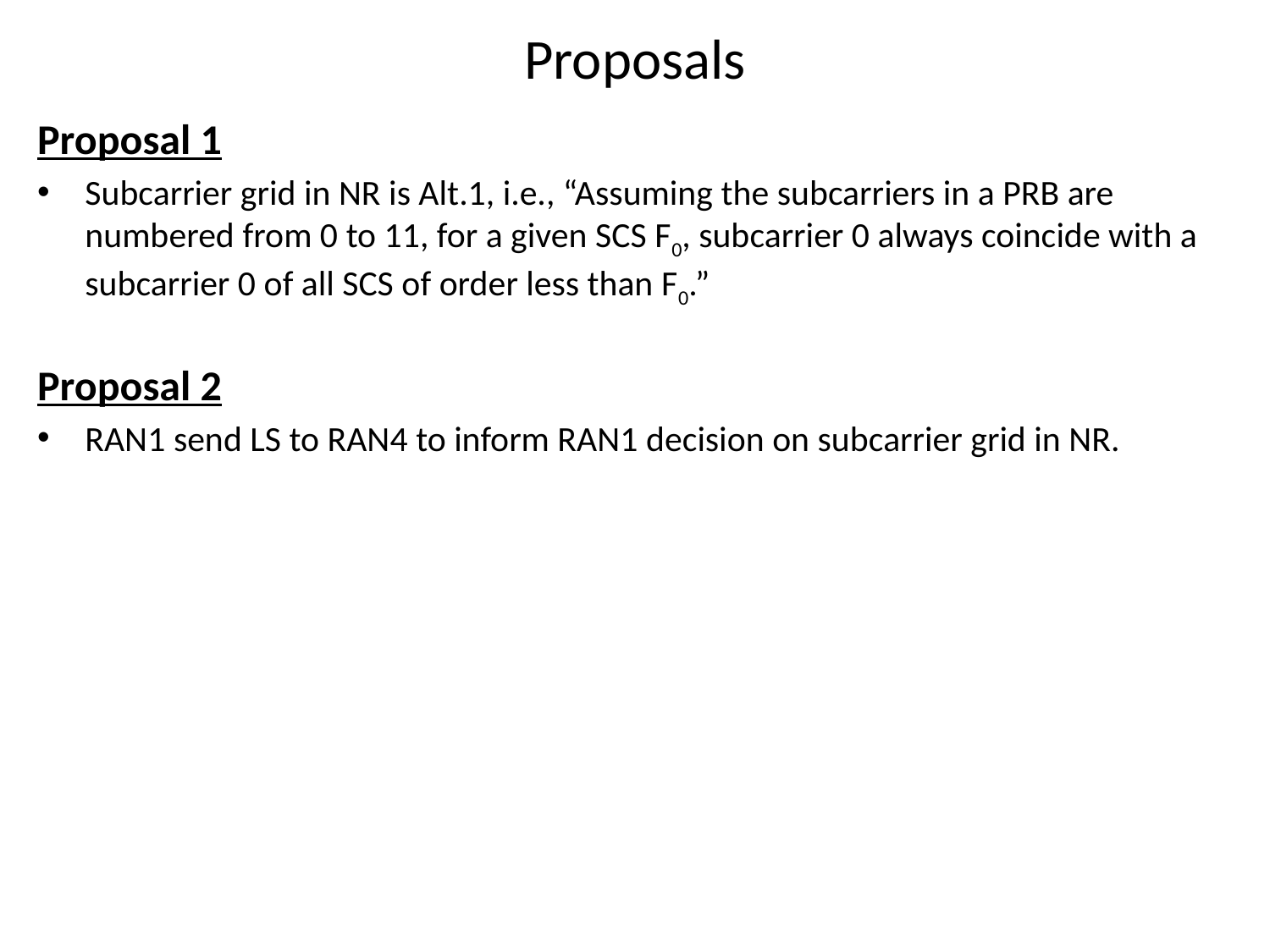

Proposals
Proposal 1
Subcarrier grid in NR is Alt.1, i.e., “Assuming the subcarriers in a PRB are numbered from 0 to 11, for a given SCS F0, subcarrier 0 always coincide with a subcarrier 0 of all SCS of order less than F0.”

Proposal 2
RAN1 send LS to RAN4 to inform RAN1 decision on subcarrier grid in NR.